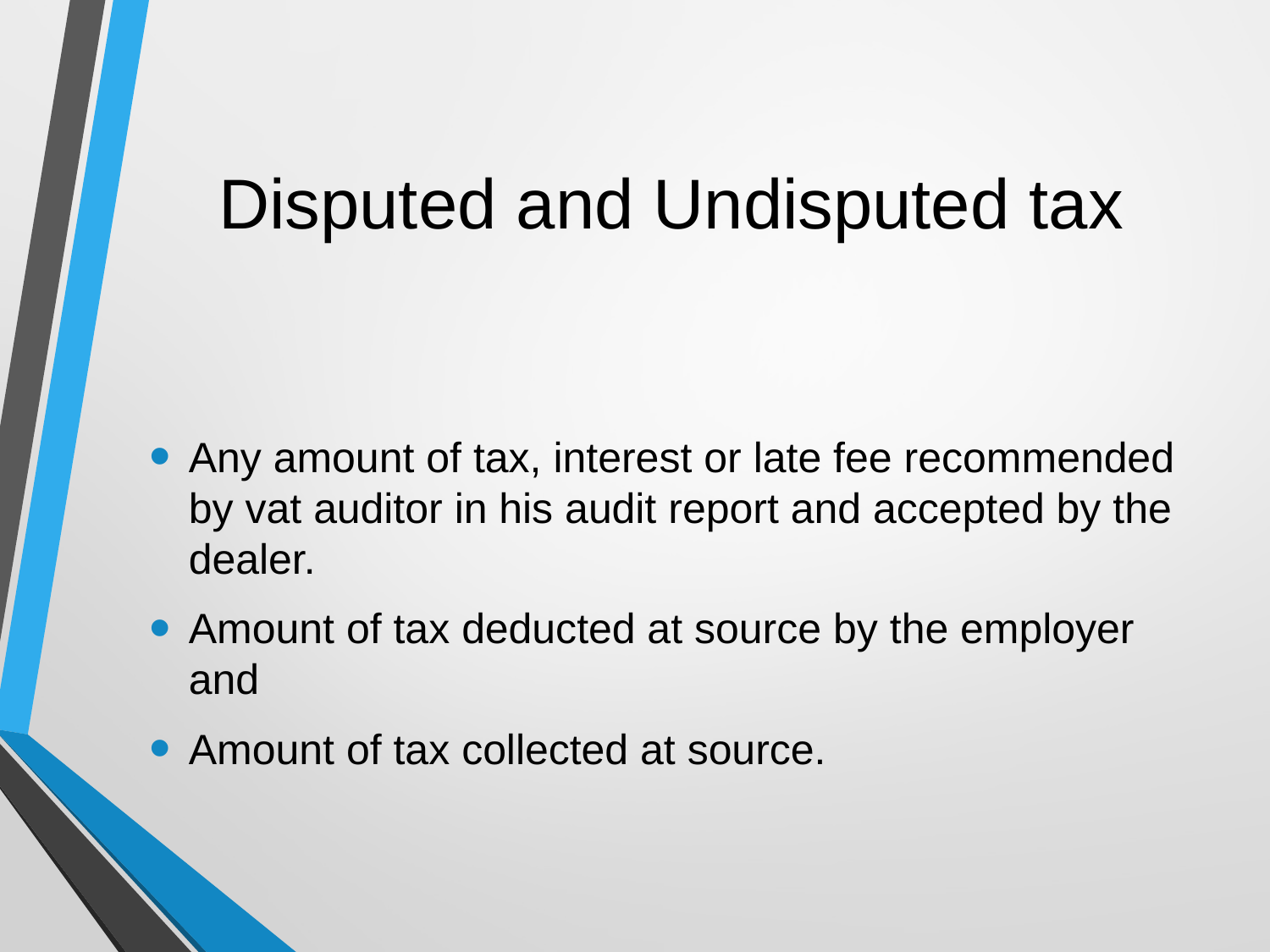

# Disputed and Undisputed tax
Any amount of tax, interest or late fee recommended by vat auditor in his audit report and accepted by the dealer.
Amount of tax deducted at source by the employer and
Amount of tax collected at source.